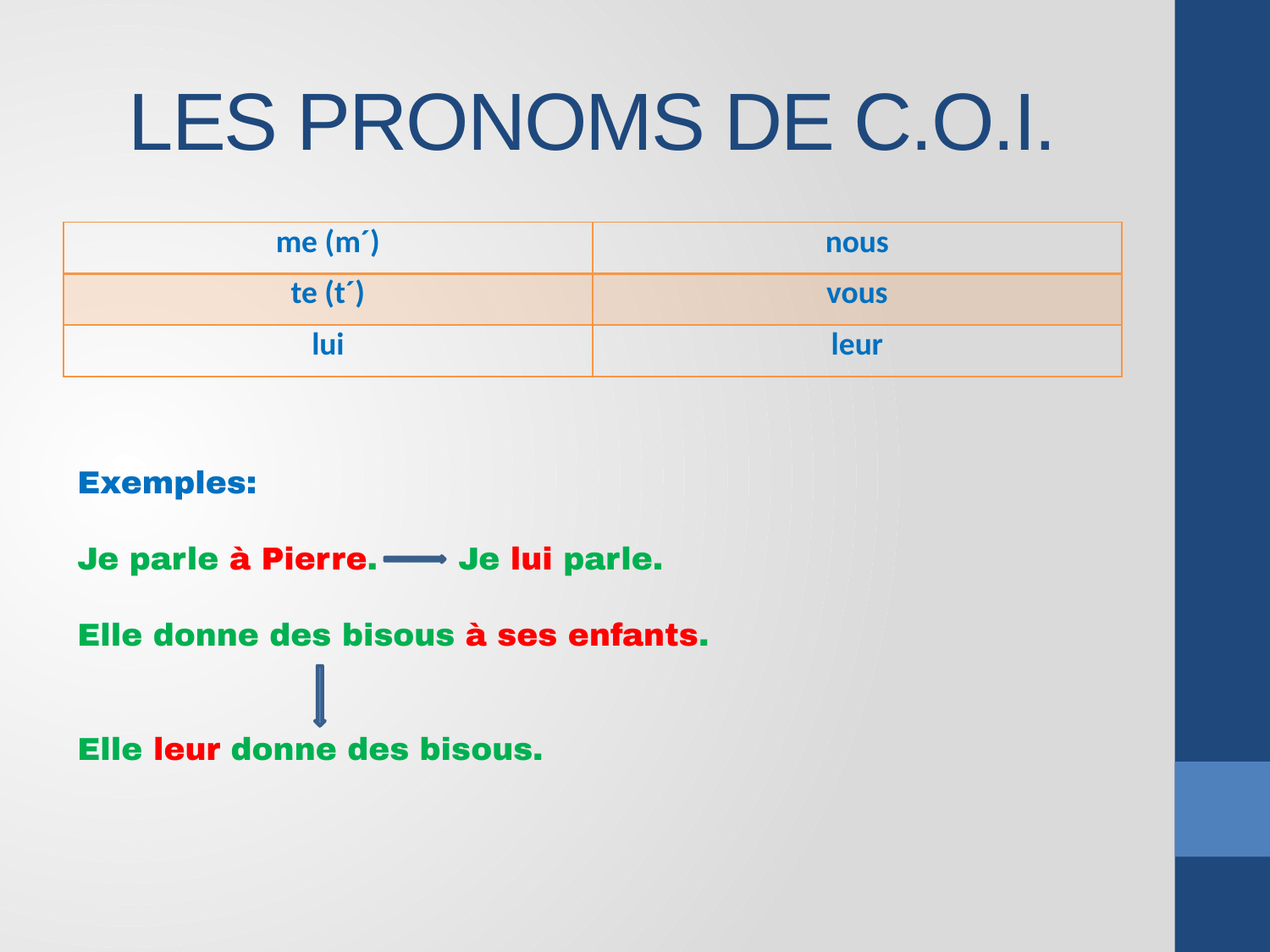

# LES PRONOMS DE C.O.I.
| me (m´) | nous |
| --- | --- |
| te (t´) | vous |
| lui | leur |
Exemples:

Je parle à Pierre. 	Je lui parle.

Elle donne des bisous à ses enfants.

Elle leur donne des bisous.